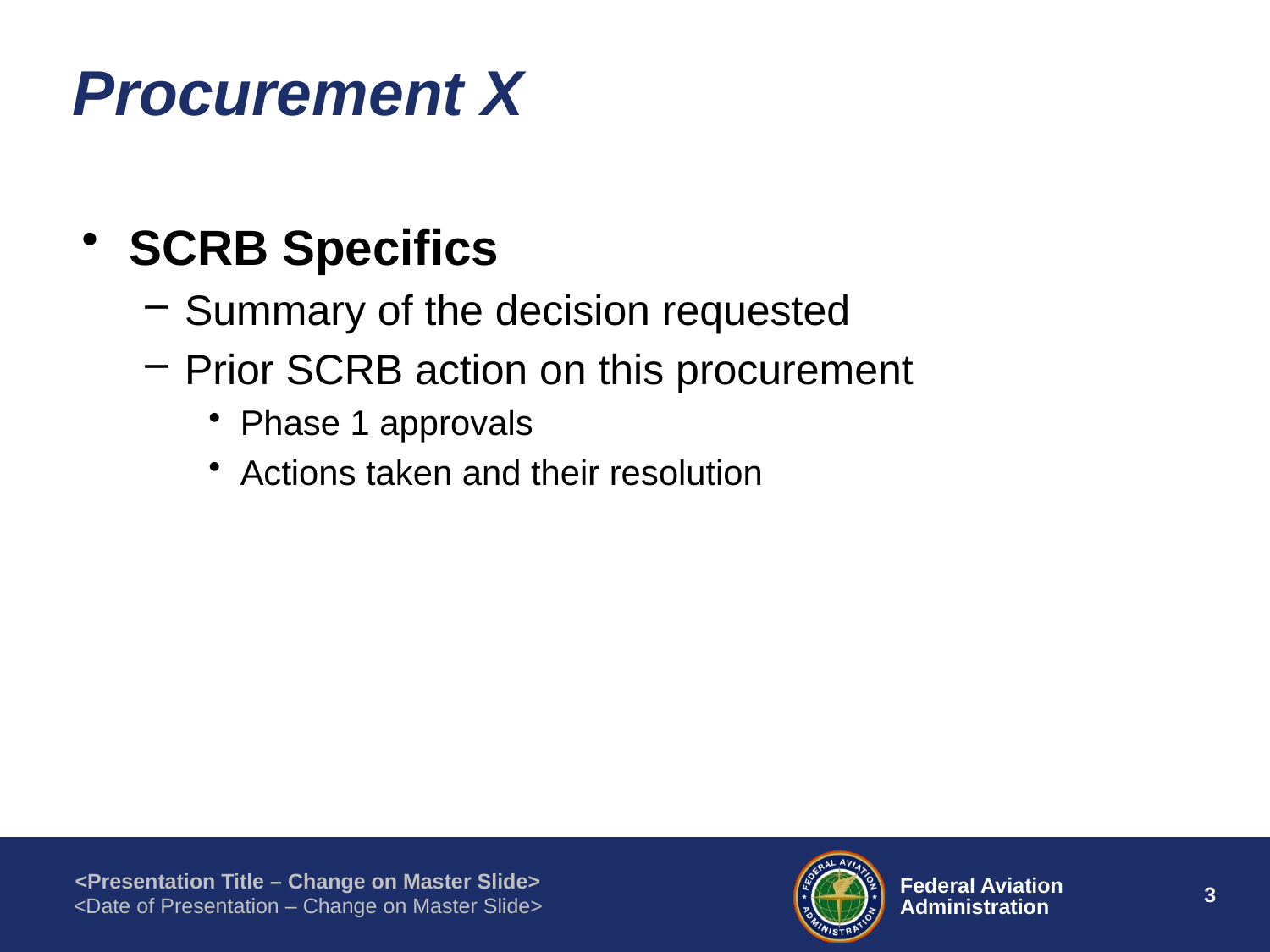

# Procurement X
SCRB Specifics
Summary of the decision requested
Prior SCRB action on this procurement
Phase 1 approvals
Actions taken and their resolution